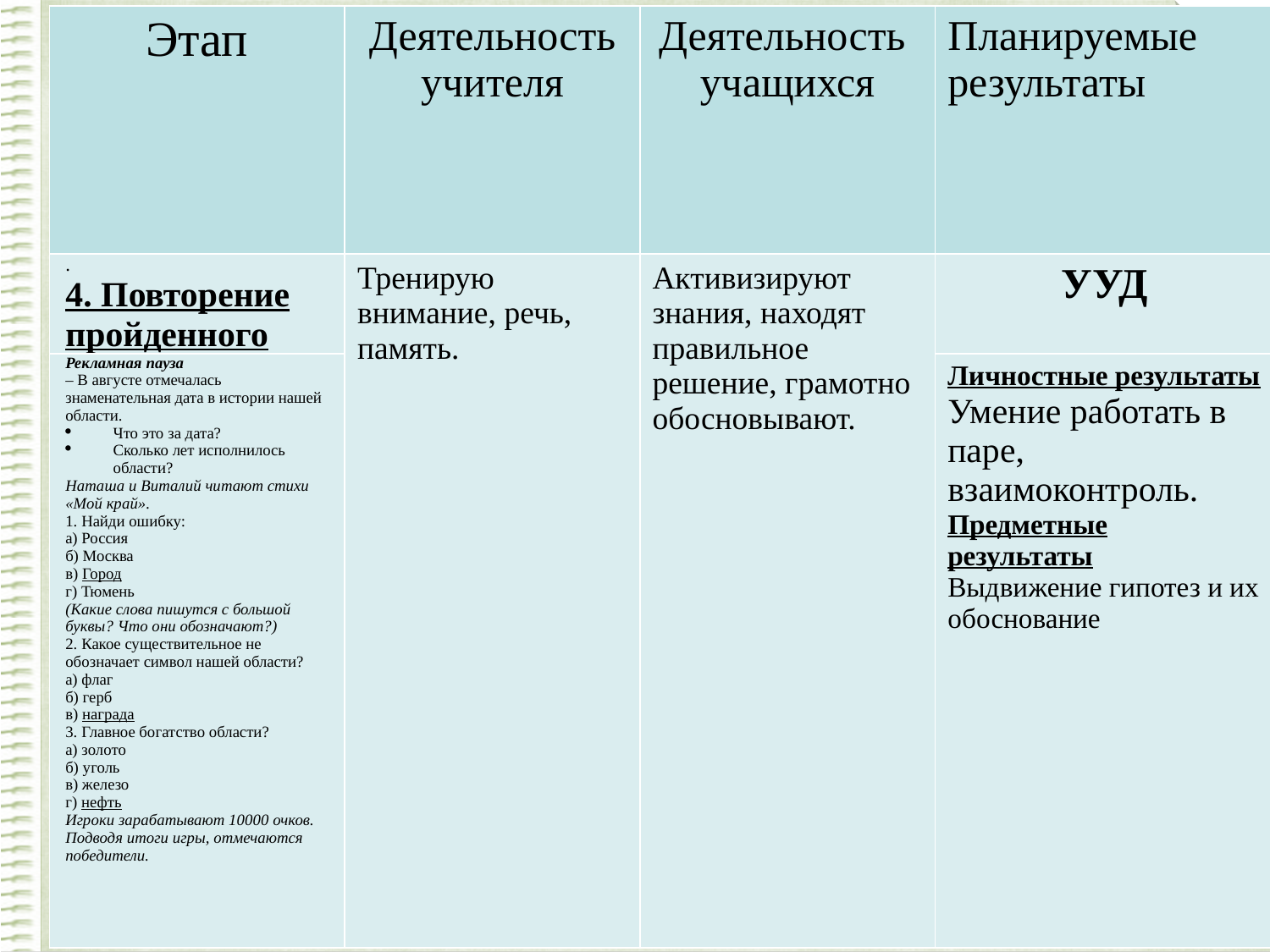

| Этап | Деятельность учителя | Деятельность учащихся | Планируемые результаты |
| --- | --- | --- | --- |
| . 4. Повторение пройденного | Тренирую внимание, речь, память. | Активизируют знания, находят правильное решение, грамотно обосновывают. | УУД |
| Рекламная пауза – В августе отмечалась знаменательная дата в истории нашей области. Что это за дата? Сколько лет исполнилось области? Наташа и Виталий читают стихи «Мой край». 1. Найди ошибку: а) Россия б) Москва в) Город г) Тюмень (Какие слова пишутся с большой буквы? Что они обозначают?) 2. Какое существительное не обозначает символ нашей области? а) флаг б) герб в) награда 3. Главное богатство области? а) золото б) уголь в) железо г) нефть Игроки зарабатывают 10000 очков. Подводя итоги игры, отмечаются победители. |  |  | Личностные результаты Умение работать в паре, взаимоконтроль. Предметные результаты Выдвижение гипотез и их обоснование |